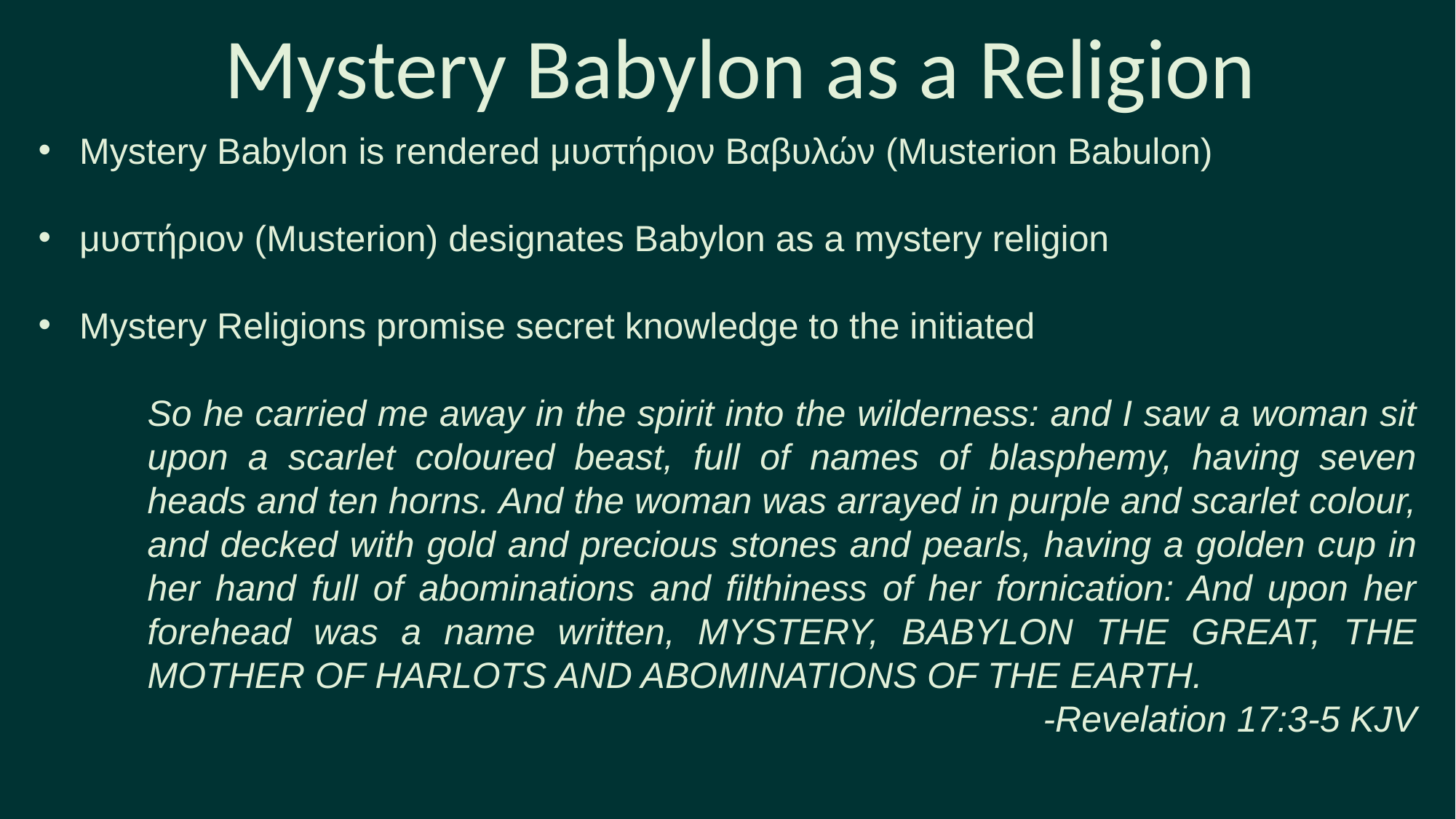

# Mystery Babylon as a Religion
Mystery Babylon is rendered μυστήριον Βαβυλών (Musterion Babulon)

μυστήριον (Musterion) designates Babylon as a mystery religion

Mystery Religions promise secret knowledge to the initiated

So he carried me away in the spirit into the wilderness: and I saw a woman sit upon a scarlet coloured beast, full of names of blasphemy, having seven heads and ten horns. And the woman was arrayed in purple and scarlet colour, and decked with gold and precious stones and pearls, having a golden cup in her hand full of abominations and filthiness of her fornication: And upon her forehead was a name written, MYSTERY, BABYLON THE GREAT, THE MOTHER OF HARLOTS AND ABOMINATIONS OF THE EARTH.
-Revelation 17:3-5 KJV